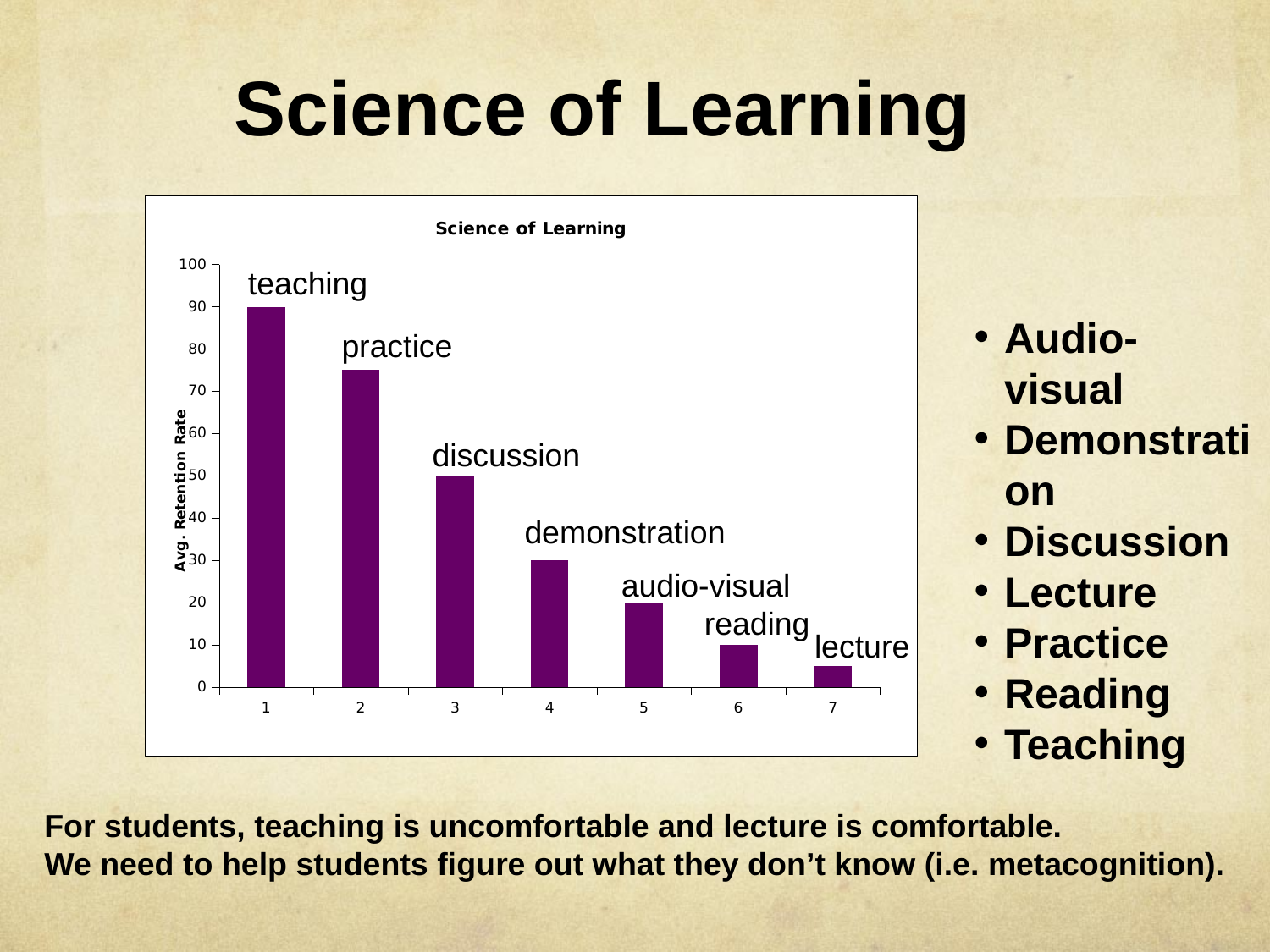

Science of Learning

### Chart: Science of Learning

| Category |  |
|---|---|
teaching
practice
discussion
demonstration
audio-visual
reading
lecture
Audio-visual
Demonstration
Discussion
Lecture
Practice
Reading
Teaching

For students, teaching is uncomfortable and lecture is comfortable.
We need to help students figure out what they don’t know (i.e. metacognition).